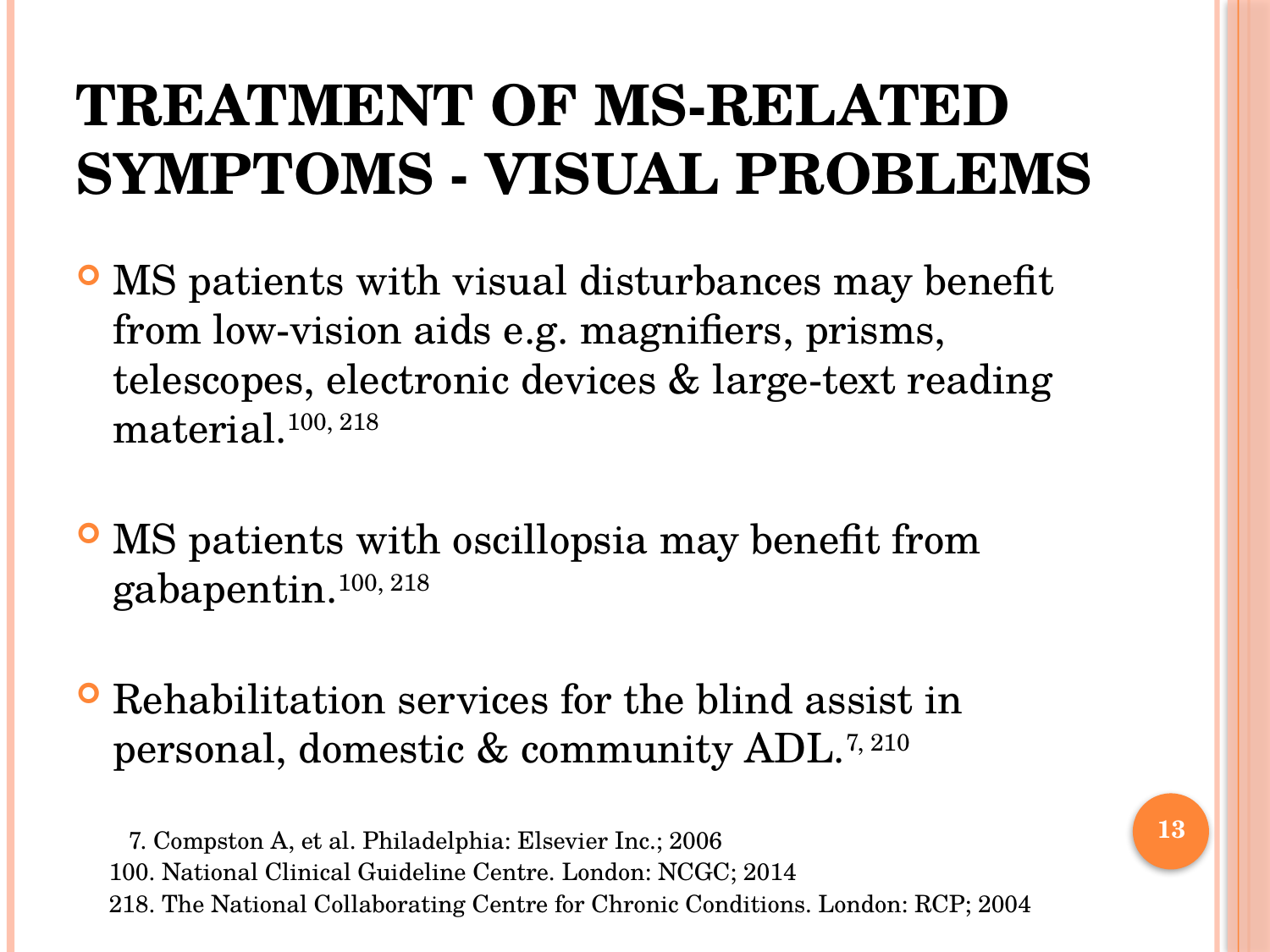

# Treatment of MS-related symptoms - Visual problems
MS patients with visual disturbances may benefit from low-vision aids e.g. magnifiers, prisms, telescopes, electronic devices & large-text reading material.100, 218

MS patients with oscillopsia may benefit from gabapentin.100, 218

Rehabilitation services for the blind assist in personal, domestic & community ADL.7, 210

        7. Compston A, et al. Philadelphia: Elsevier Inc.; 2006
     100. National Clinical Guideline Centre. London: NCGC; 2014
     218. The National Collaborating Centre for Chronic Conditions. London: RCP; 2004
13